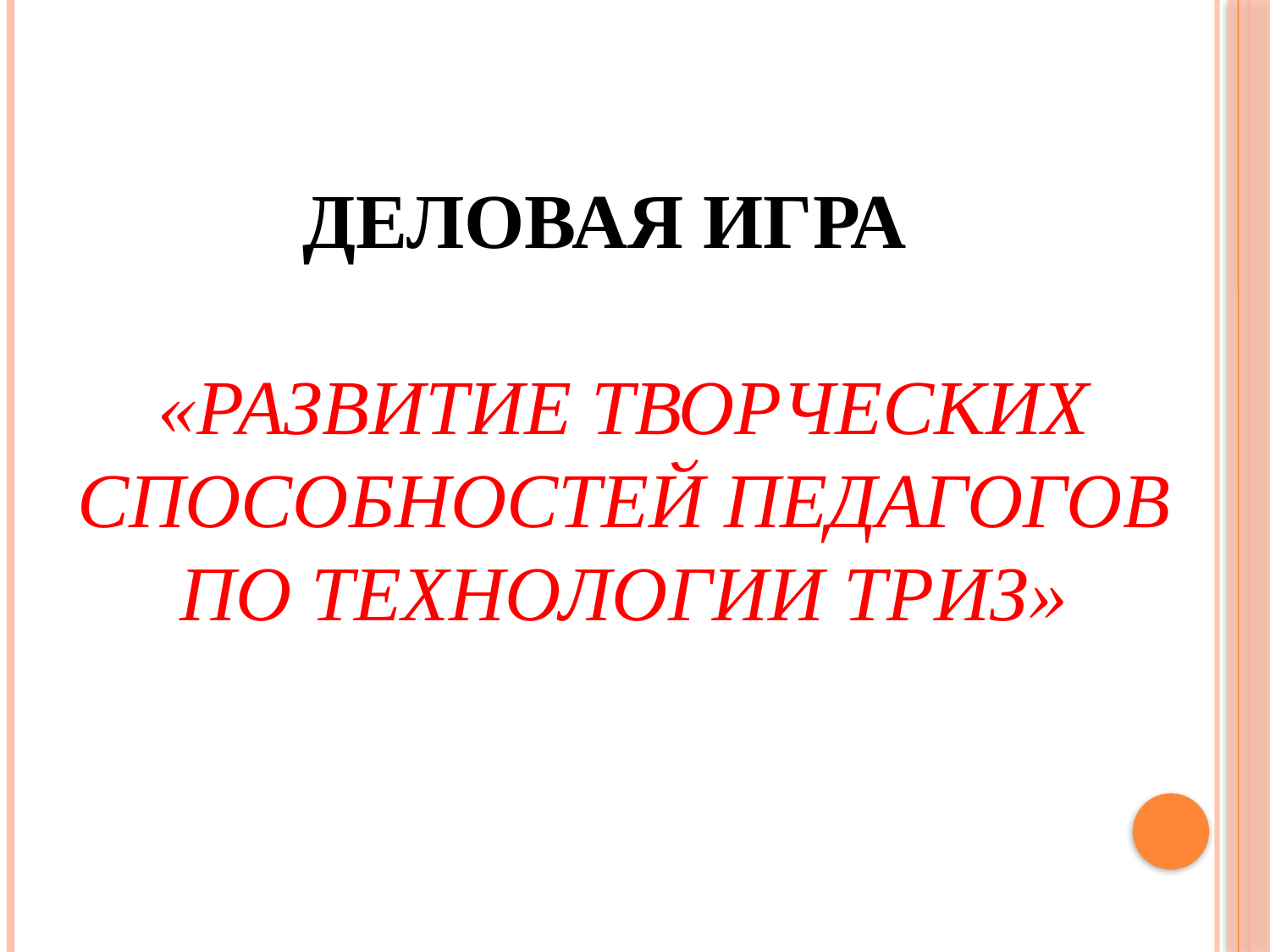

# Деловая игра «Развитие творческих способностей педагогов по технологии ТРИЗ»